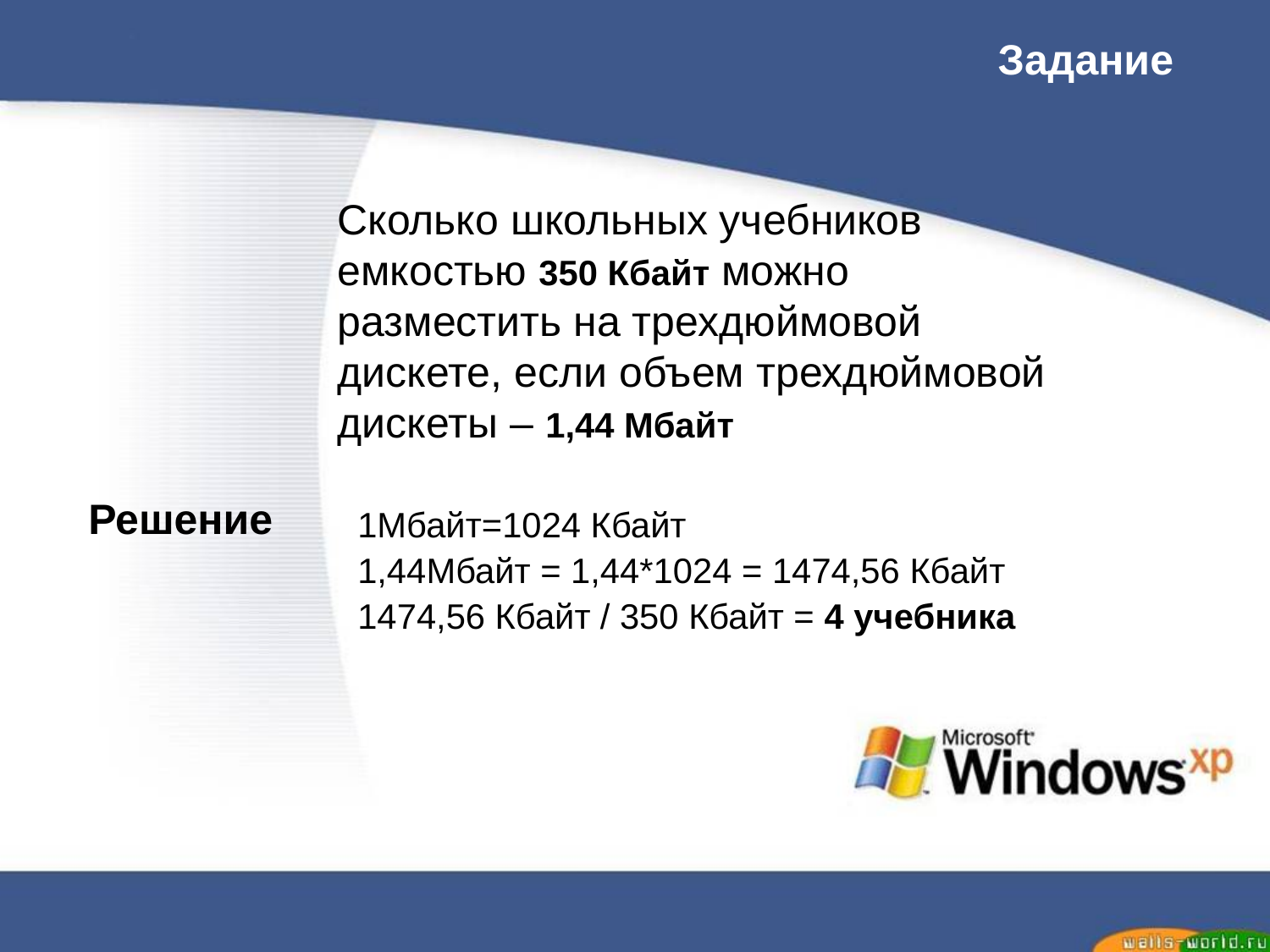

Задание
Сколько школьных учебников емкостью 350 Кбайт можно разместить на трехдюймовой дискете, если объем трехдюймовой дискеты – 1,44 Мбайт
Решение
1Мбайт=1024 Кбайт
1,44Мбайт = 1,44*1024 = 1474,56 Кбайт
1474,56 Кбайт / 350 Кбайт = 4 учебника